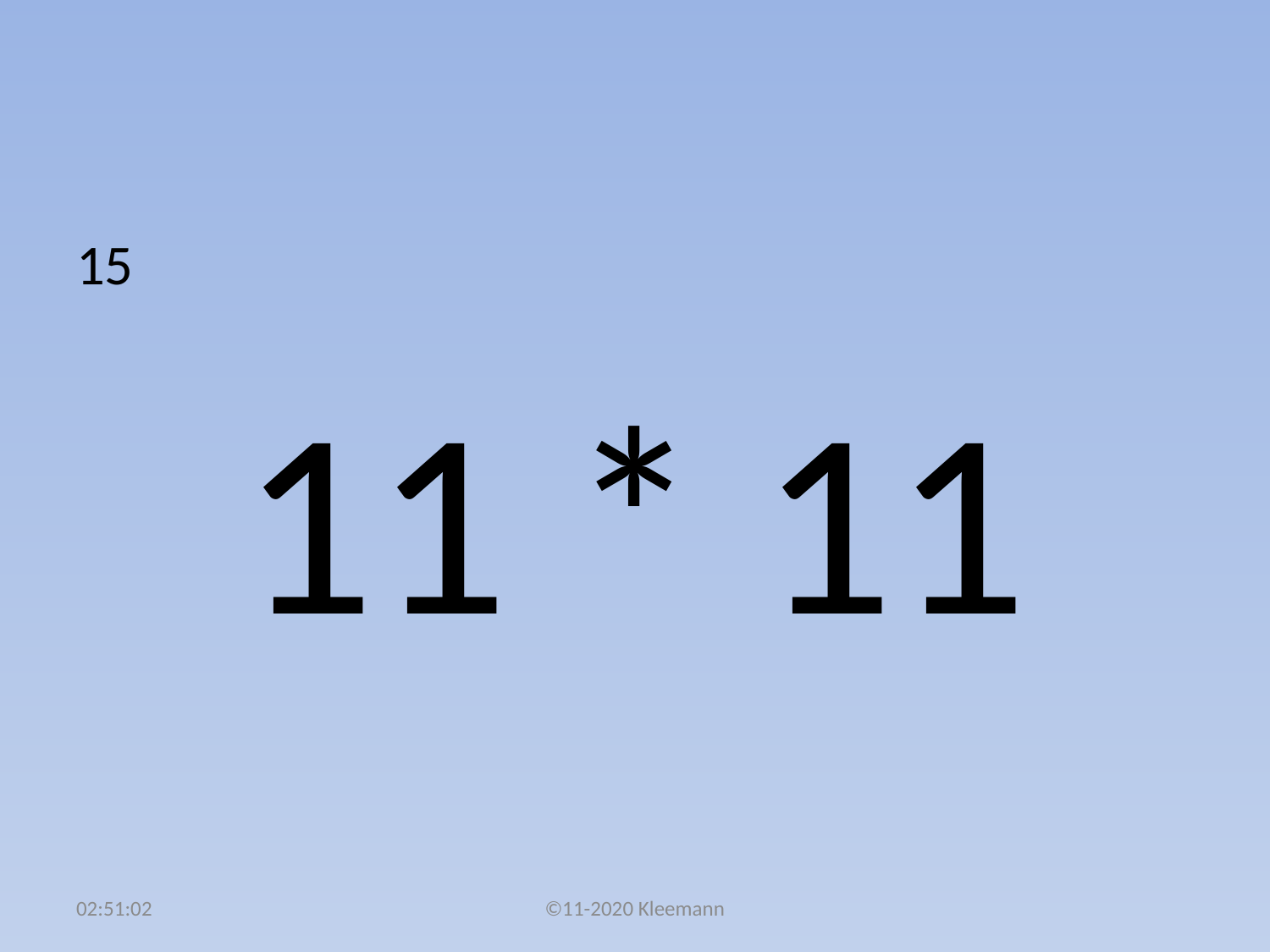

#
15
11 * 11
02:51:02
©11-2020 Kleemann